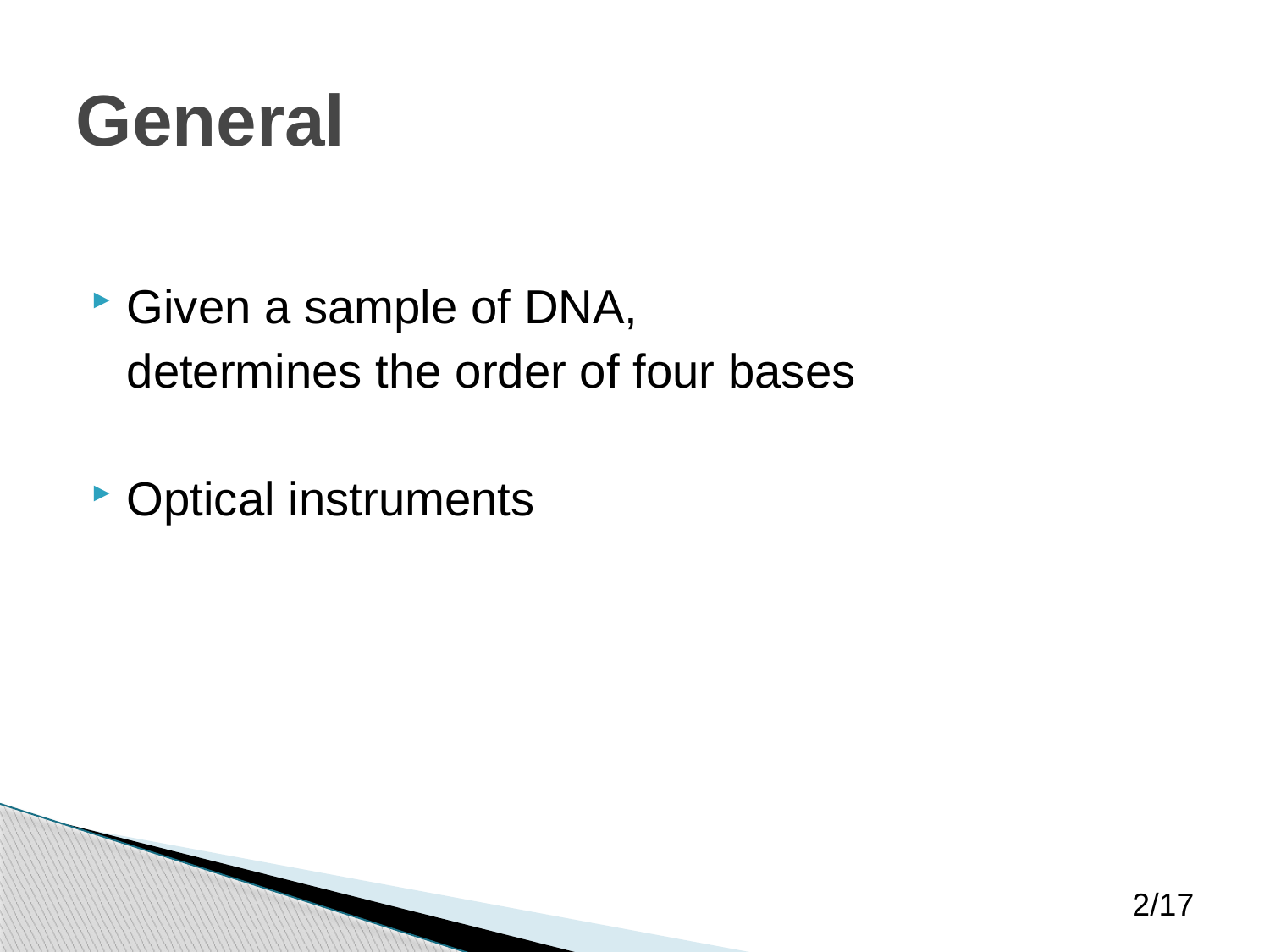

# General

Given a sample of DNA,
	determines the order of four bases

Optical instruments